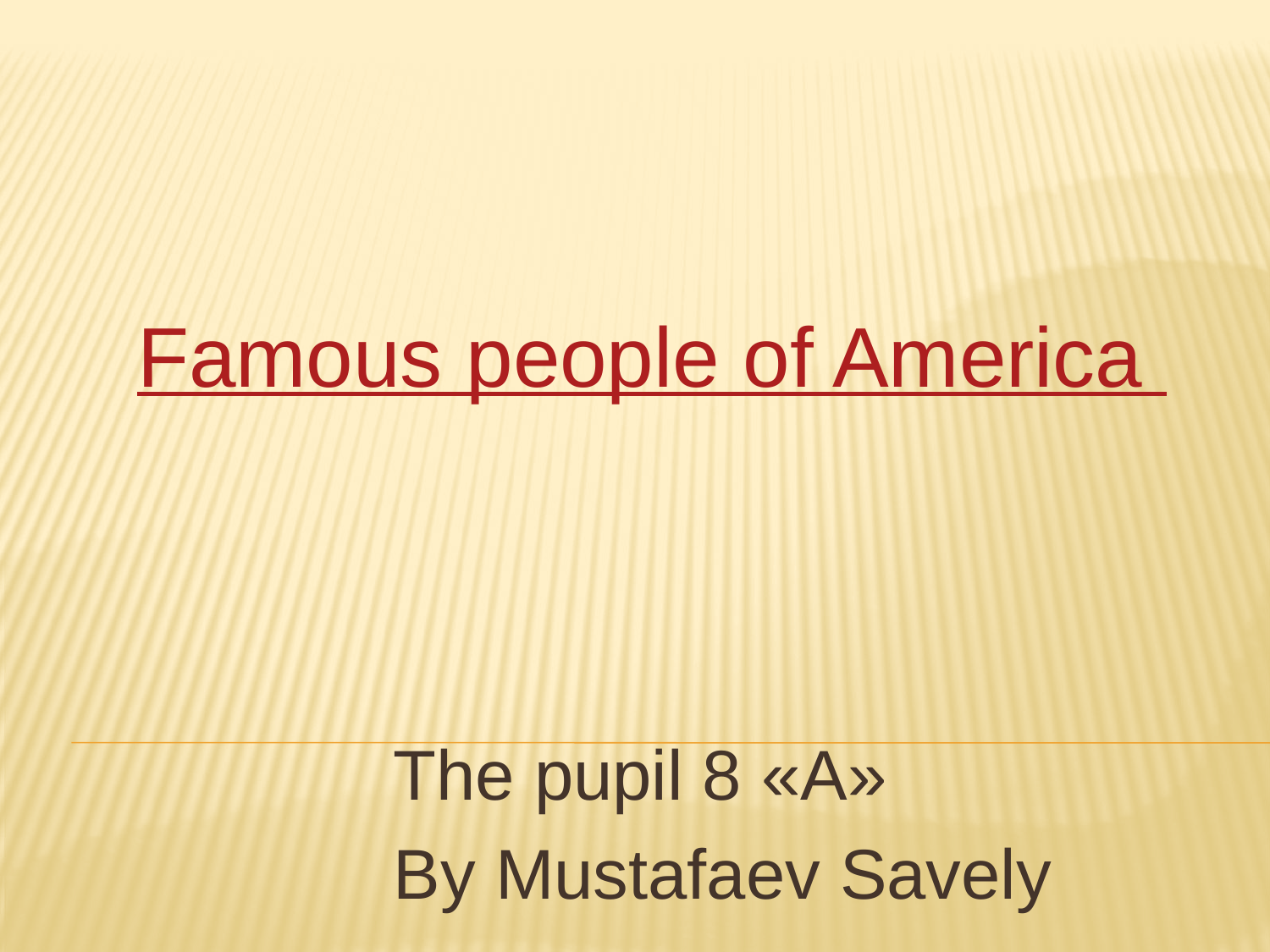

# Famous people of America
The pupil 8 «А»
By Mustafaev Savely